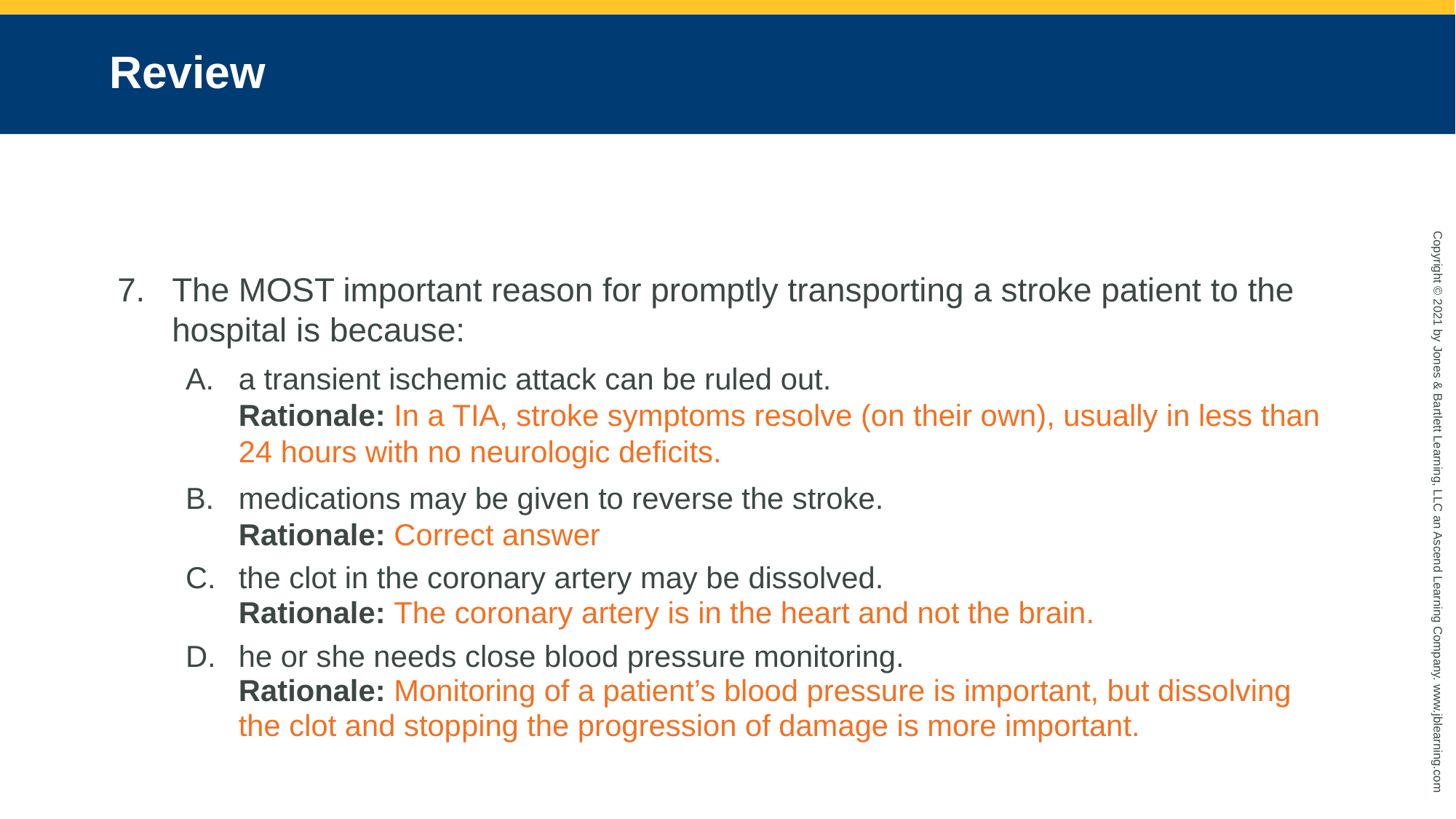

# Review
The MOST important reason for promptly transporting a stroke patient to the hospital is because:
a transient ischemic attack can be ruled out.
Rationale: In a TIA, stroke symptoms resolve (on their own), usually in less than 24 hours with no neurologic deficits.
medications may be given to reverse the stroke.
Rationale: Correct answer
the clot in the coronary artery may be dissolved.
Rationale: The coronary artery is in the heart and not the brain.
he or she needs close blood pressure monitoring.
Rationale: Monitoring of a patient’s blood pressure is important, but dissolving the clot and stopping the progression of damage is more important.